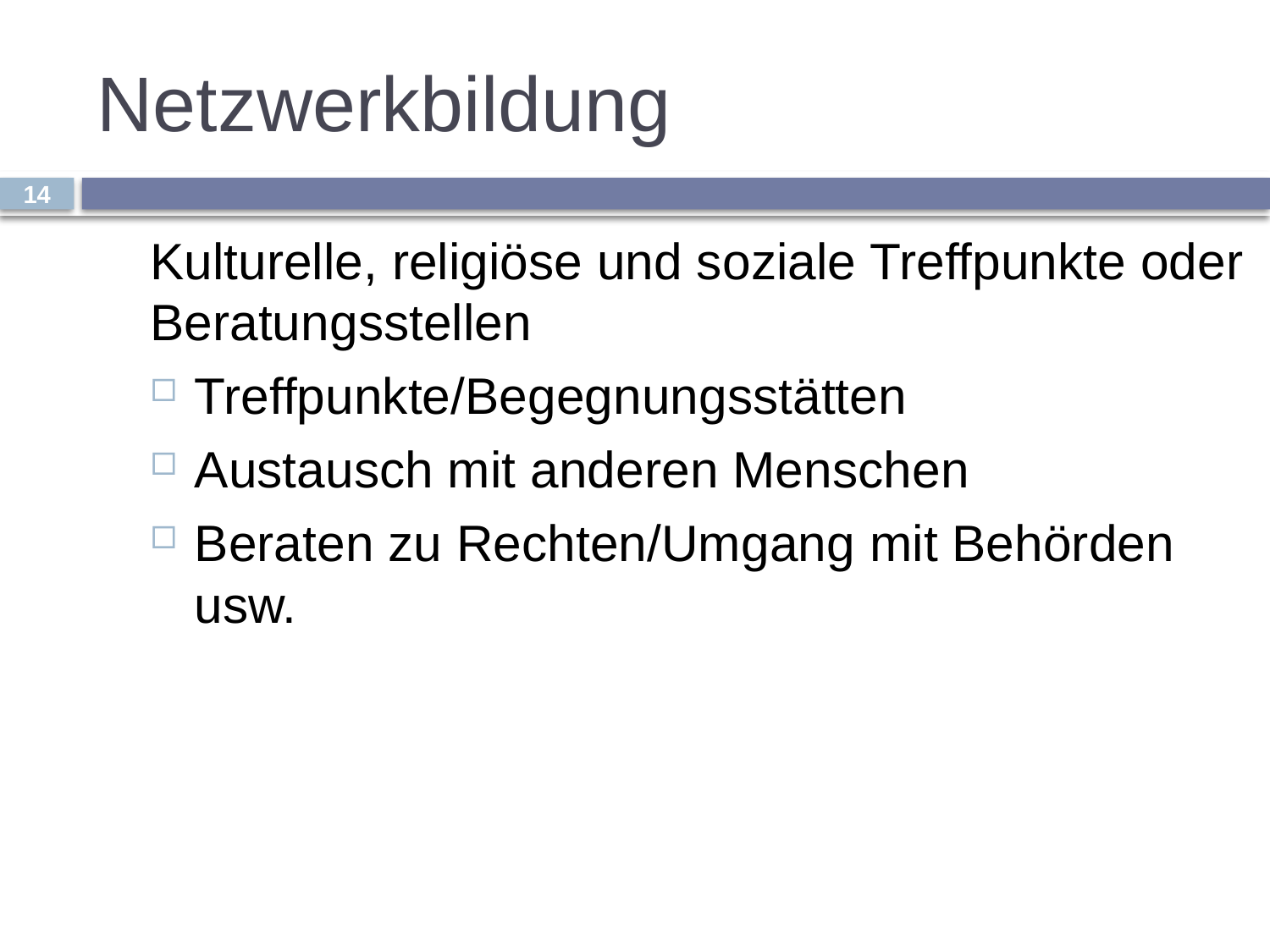

# Netzwerkbildung
14
Kulturelle, religiöse und soziale Treffpunkte oder Beratungsstellen
Treffpunkte/Begegnungsstätten
Austausch mit anderen Menschen
Beraten zu Rechten/Umgang mit Behörden usw.